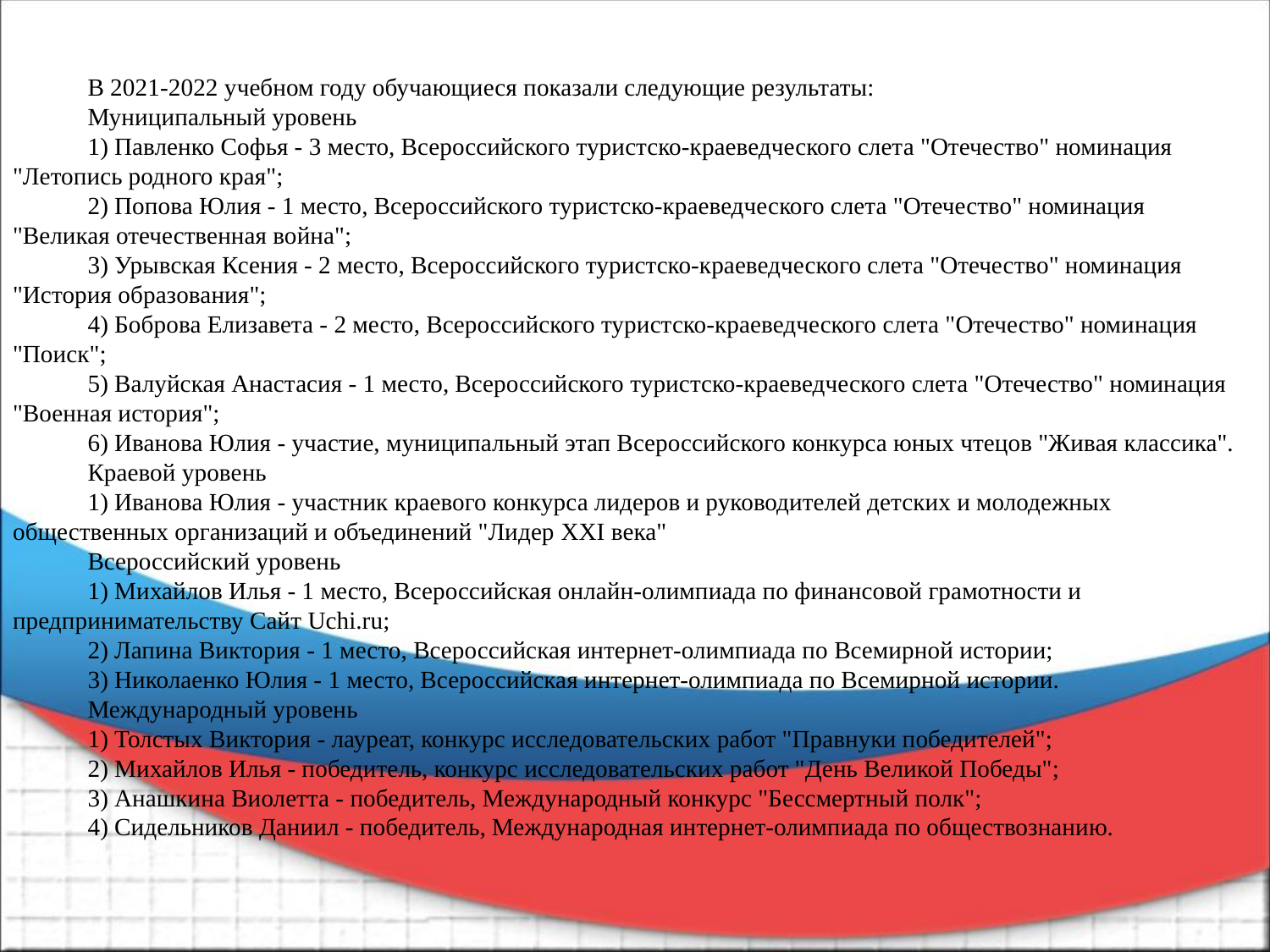

В 2021-2022 учебном году обучающиеся показали следующие результаты:
Муниципальный уровень
1) Павленко Софья - 3 место, Всероссийского туристско-краеведческого слета "Отечество" номинация "Летопись родного края";
2) Попова Юлия - 1 место, Всероссийского туристско-краеведческого слета "Отечество" номинация "Великая отечественная война";
3) Урывская Ксения - 2 место, Всероссийского туристско-краеведческого слета "Отечество" номинация "История образования";
4) Боброва Елизавета - 2 место, Всероссийского туристско-краеведческого слета "Отечество" номинация "Поиск";
5) Валуйская Анастасия - 1 место, Всероссийского туристско-краеведческого слета "Отечество" номинация "Военная история";
6) Иванова Юлия - участие, муниципальный этап Всероссийского конкурса юных чтецов "Живая классика".
Краевой уровень
1) Иванова Юлия - участник краевого конкурса лидеров и руководителей детских и молодежных общественных организаций и объединений "Лидер XXI века"
Всероссийский уровень
1) Михайлов Илья - 1 место, Всероссийская онлайн-олимпиада по финансовой грамотности и предпринимательству Сайт Uchi.ru;
2) Лапина Виктория - 1 место, Всероссийская интернет-олимпиада по Всемирной истории;
3) Николаенко Юлия - 1 место, Всероссийская интернет-олимпиада по Всемирной истории.
Международный уровень
1) Толстых Виктория - лауреат, конкурс исследовательских работ "Правнуки победителей";
2) Михайлов Илья - победитель, конкурс исследовательских работ "День Великой Победы";
3) Анашкина Виолетта - победитель, Международный конкурс "Бессмертный полк";
4) Сидельников Даниил - победитель, Международная интернет-олимпиада по обществознанию.